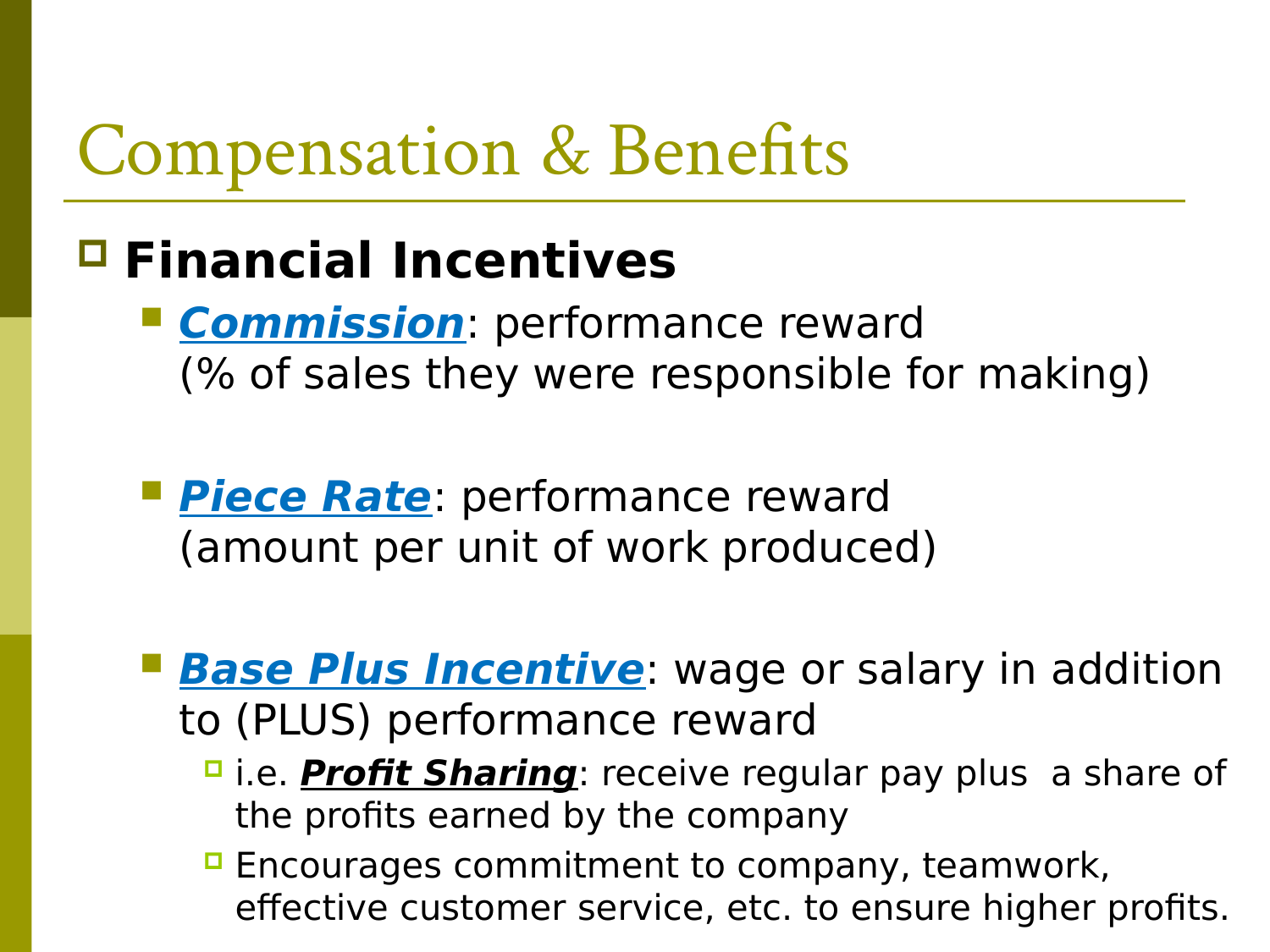

# Compensation & Benefits
Financial Incentives
Commission: performance reward
(% of sales they were responsible for making)

Piece Rate: performance reward
(amount per unit of work produced)

Base Plus Incentive: wage or salary in addition to (PLUS) performance reward
i.e. Profit Sharing: receive regular pay plus  a share of the profits earned by the company
Encourages commitment to company, teamwork, effective customer service, etc. to ensure higher profits.